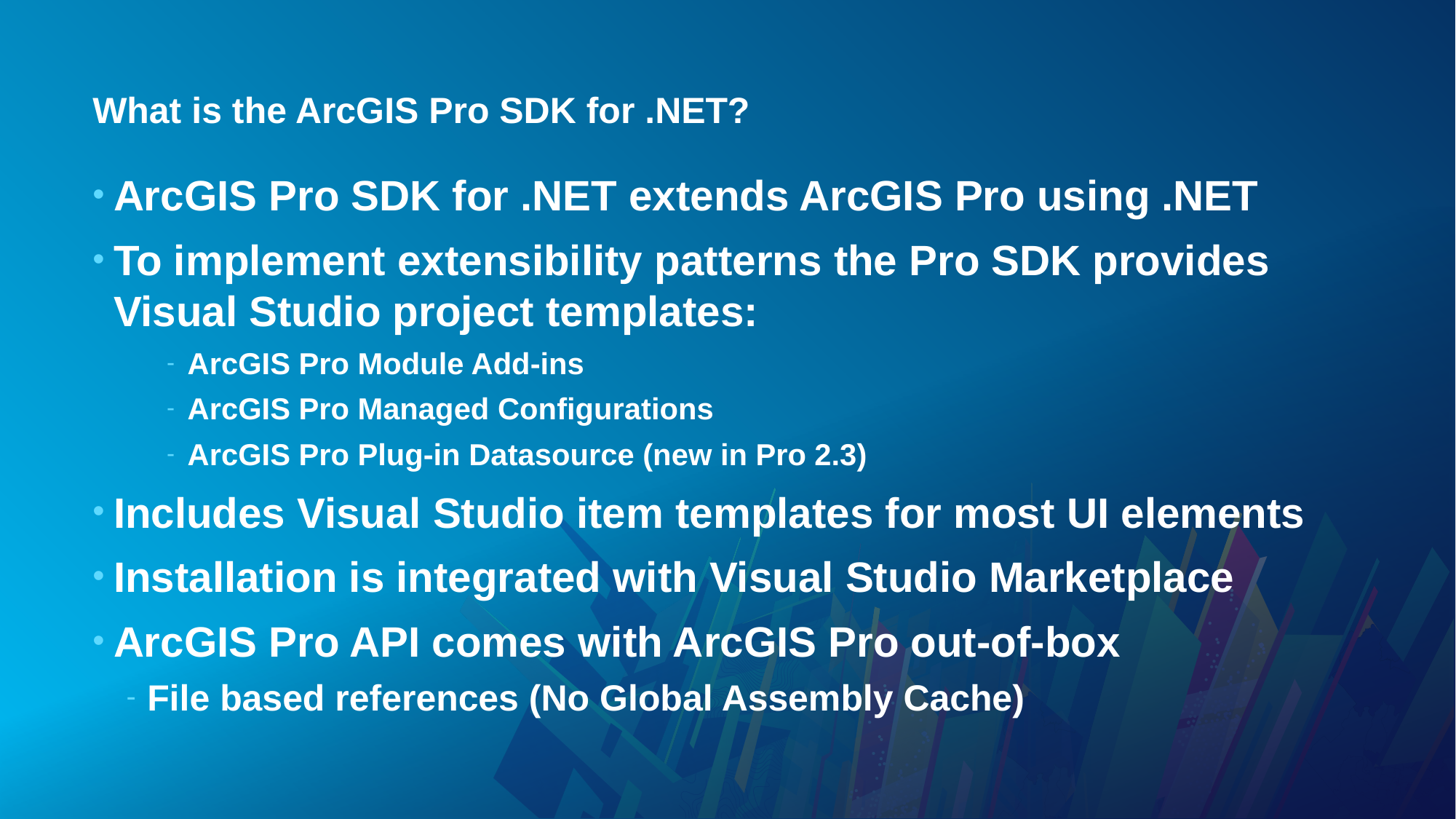

# What is the ArcGIS Pro SDK for .NET?
ArcGIS Pro SDK for .NET extends ArcGIS Pro using .NET
To implement extensibility patterns the Pro SDK provides Visual Studio project templates:
ArcGIS Pro Module Add-ins
ArcGIS Pro Managed Configurations
ArcGIS Pro Plug-in Datasource (new in Pro 2.3)
Includes Visual Studio item templates for most UI elements
Installation is integrated with Visual Studio Marketplace
ArcGIS Pro API comes with ArcGIS Pro out-of-box
File based references (No Global Assembly Cache)